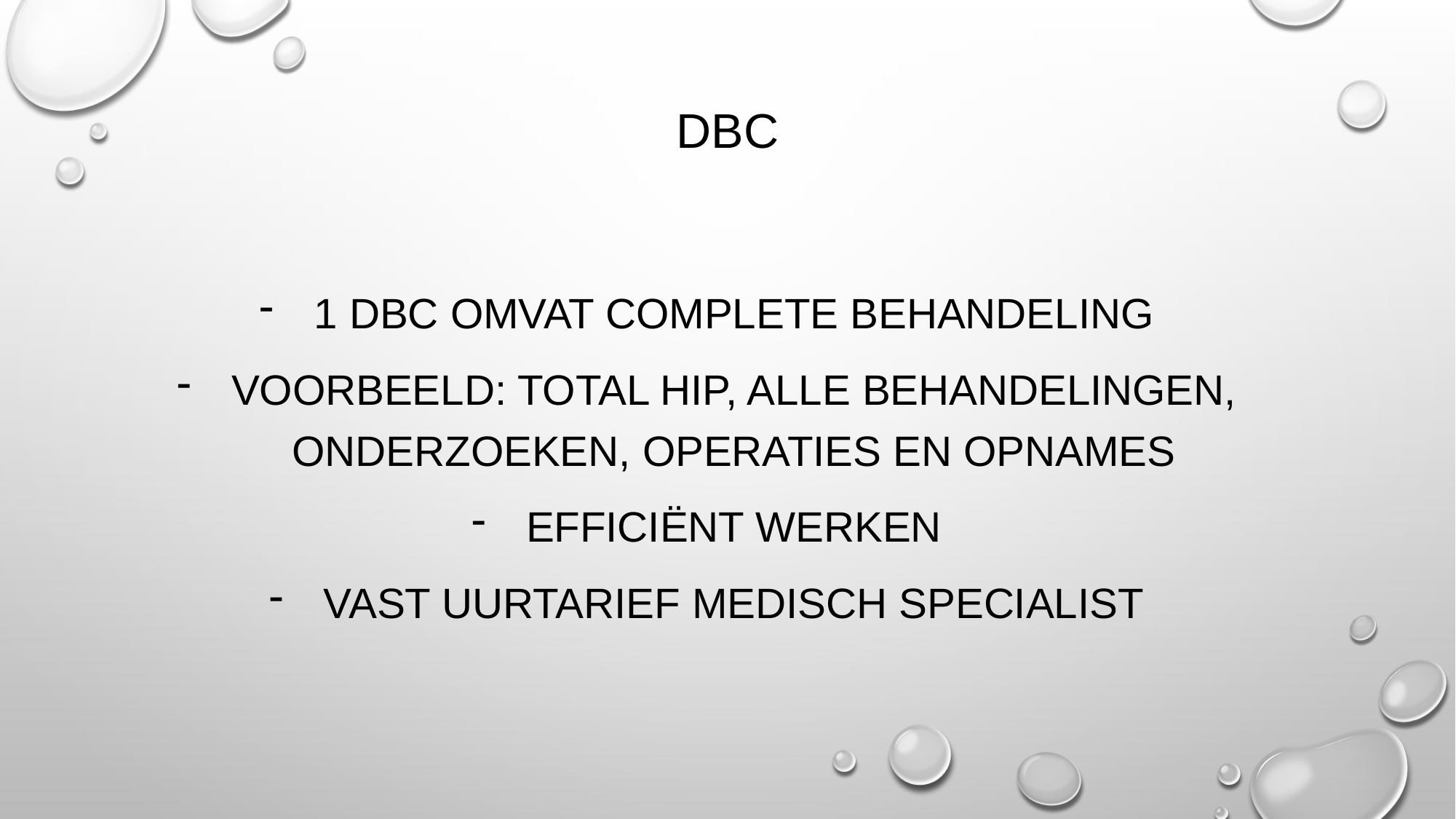

# DBC
1 dbc omvat complete behandeling
Voorbeeld: total hip, alle behandelingen, onderzoeken, operaties en opnames
Efficiënt werken
Vast uurtarief medisch specialist